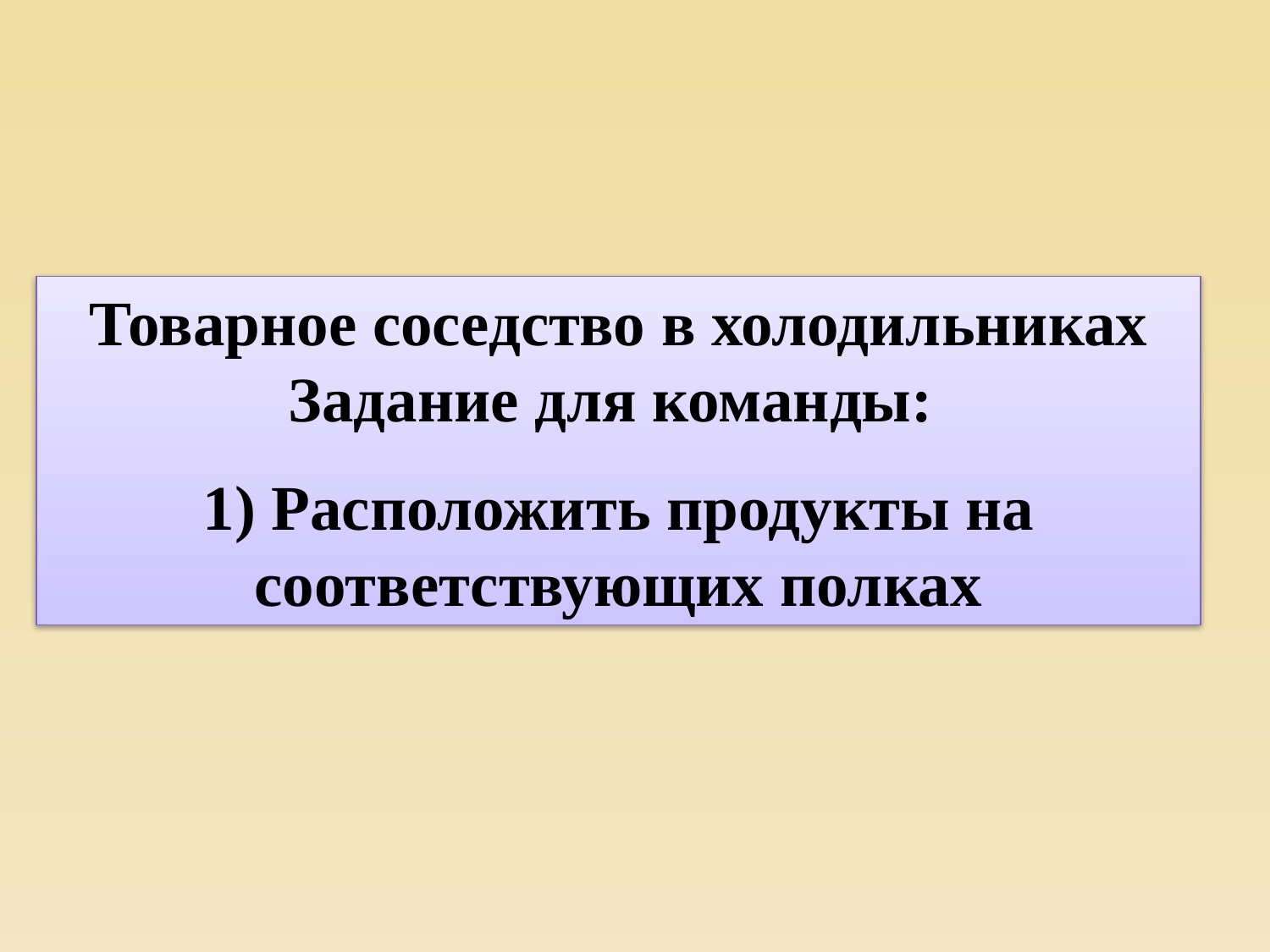

Товарное соседство в холодильниках Задание для команды:
1) Расположить продукты на соответствующих полках